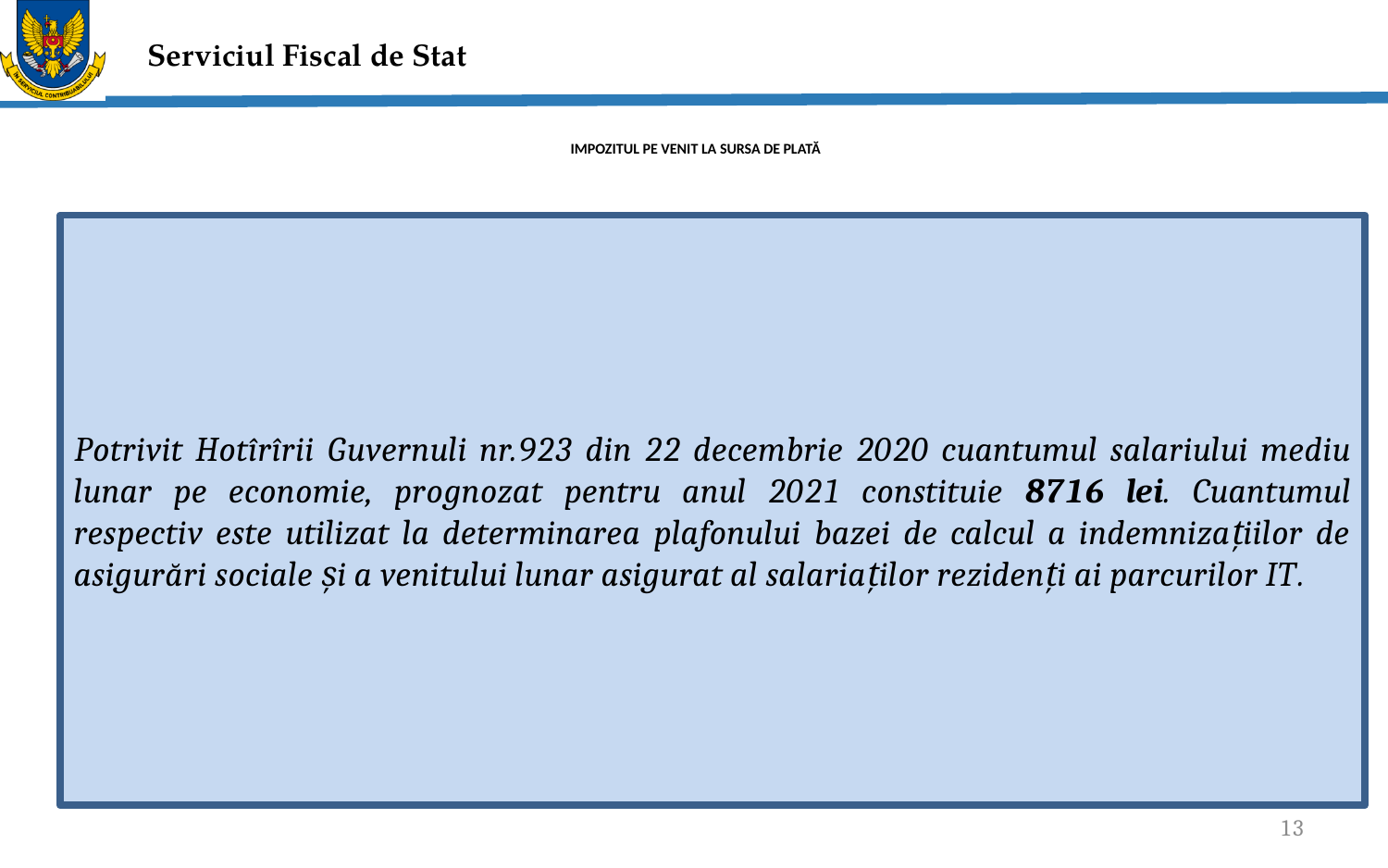

# IMPOZITUL PE VENIT LA SURSA DE PLATĂ
Potrivit Hotîrîrii Guvernuli nr.923 din 22 decembrie 2020 cuantumul salariului mediu lunar pe economie, prognozat pentru anul 2021 constituie 8716 lei. Cuantumul respectiv este utilizat la determinarea plafonului bazei de calcul a indemnizațiilor de asigurări sociale și a venitului lunar asigurat al salariaților rezidenți ai parcurilor IT.
13